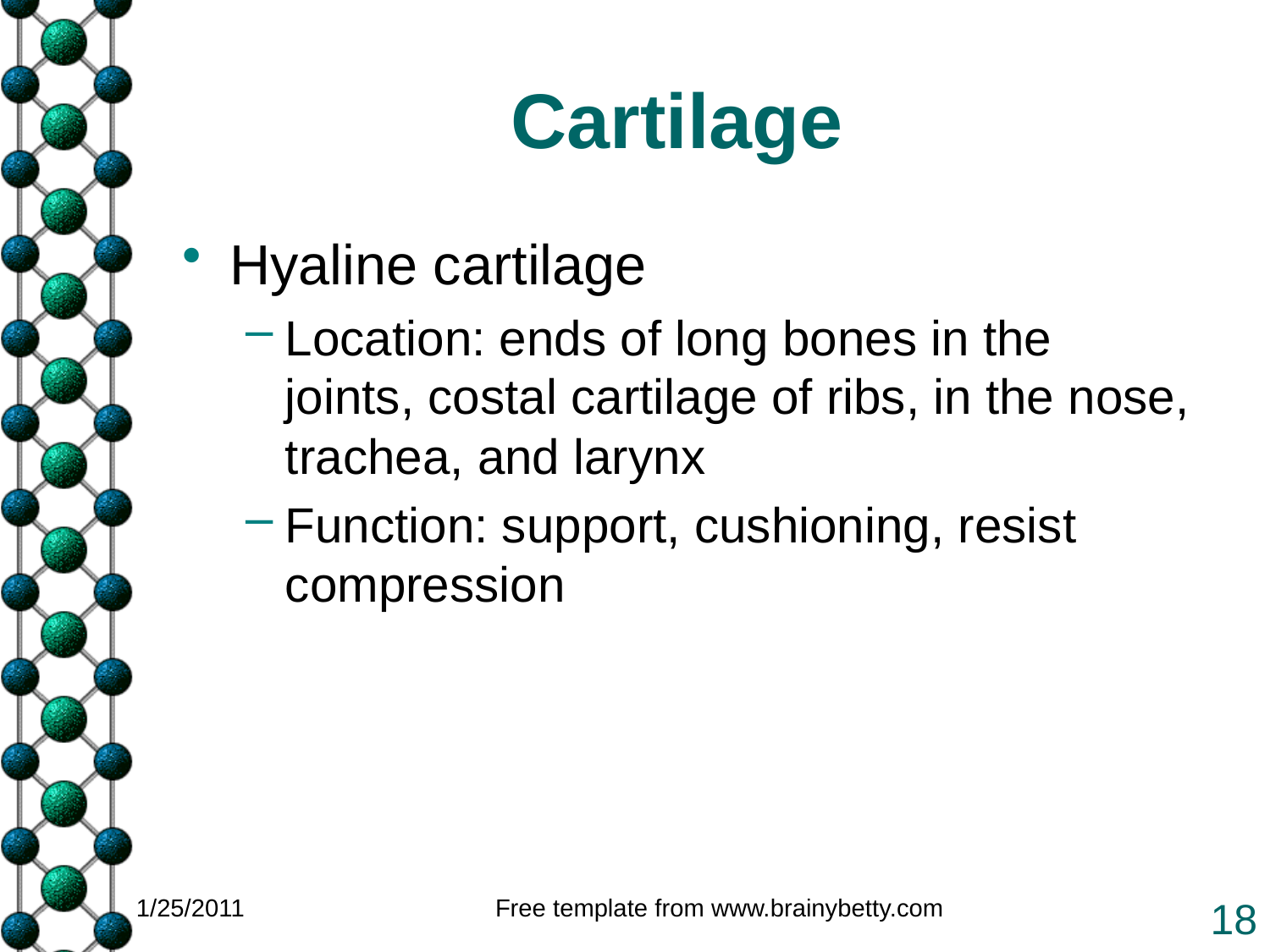

# Cartilage
Hyaline cartilage
Location: ends of long bones in the joints, costal cartilage of ribs, in the nose, trachea, and larynx
Function: support, cushioning, resist compression
1/25/2011
Free template from www.brainybetty.com
18